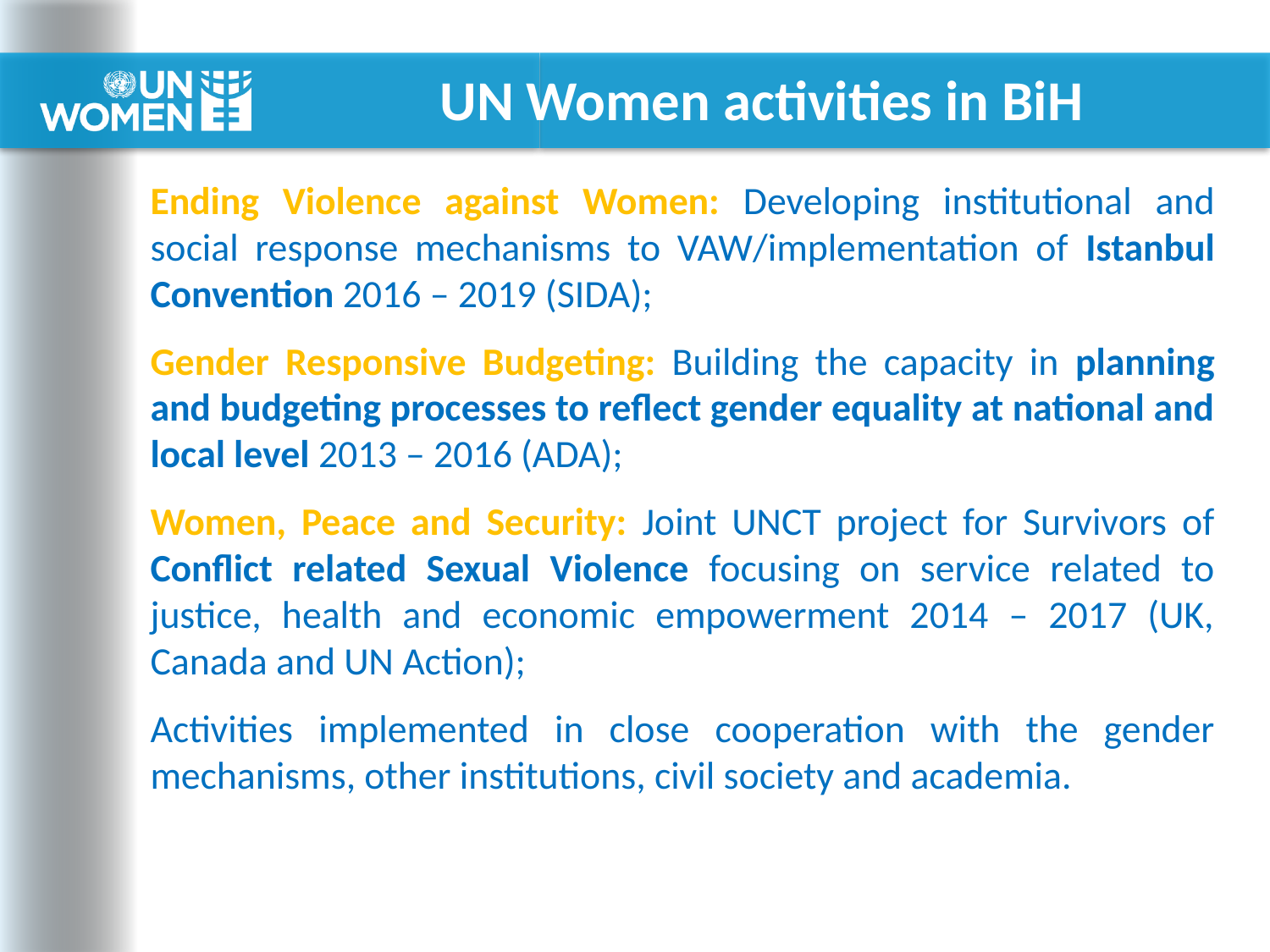

# UN Women activities in BiH
Ending Violence against Women: Developing institutional and social response mechanisms to VAW/implementation of Istanbul Convention 2016 – 2019 (SIDA);
Gender Responsive Budgeting: Building the capacity in planning and budgeting processes to reflect gender equality at national and local level 2013 – 2016 (ADA);
Women, Peace and Security: Joint UNCT project for Survivors of Conflict related Sexual Violence focusing on service related to justice, health and economic empowerment 2014 – 2017 (UK, Canada and UN Action);
Activities implemented in close cooperation with the gender mechanisms, other institutions, civil society and academia.